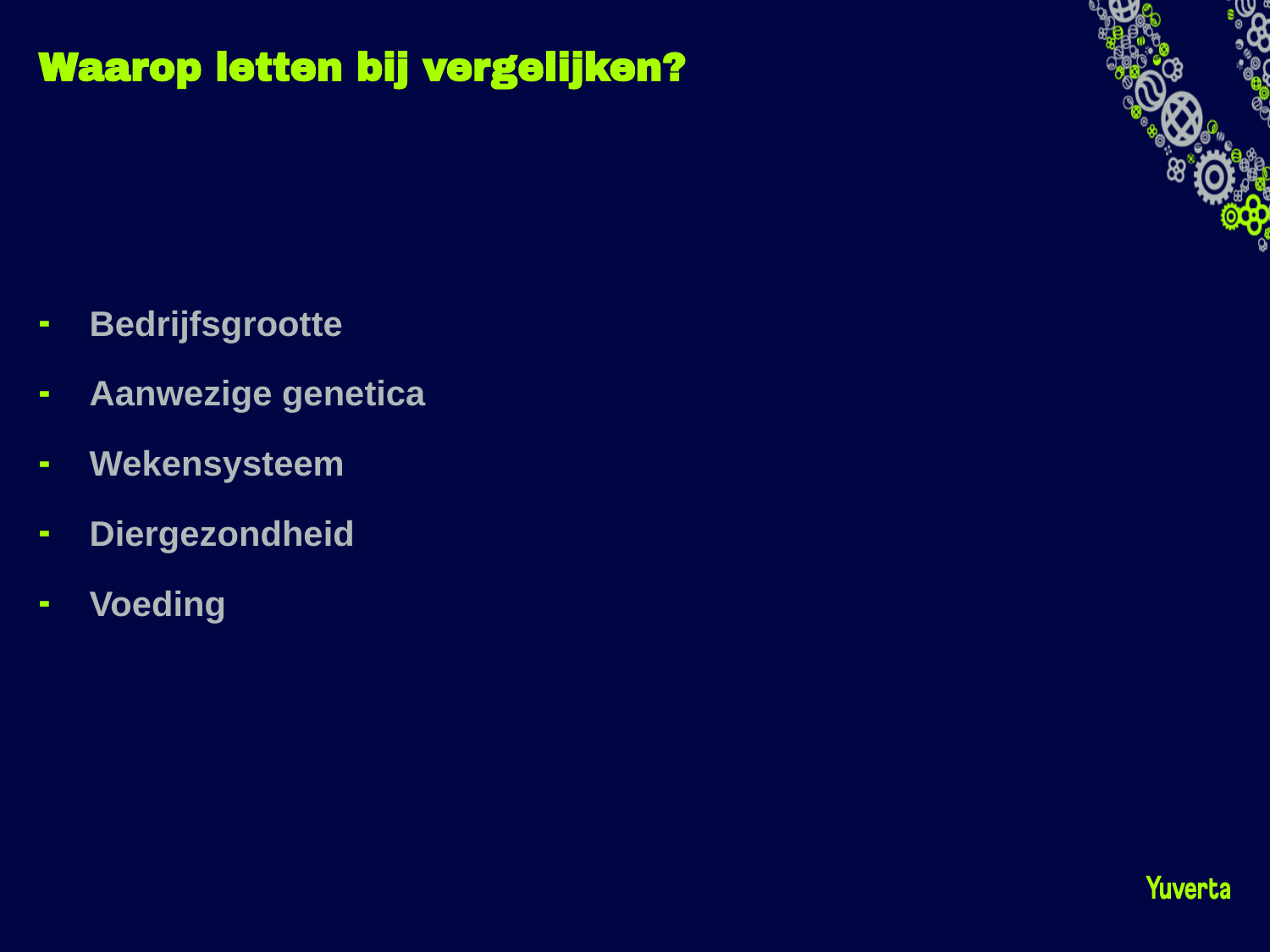

# Waarop letten bij vergelijken?

Bedrijfsgrootte
Aanwezige genetica
Wekensysteem
Diergezondheid
Voeding